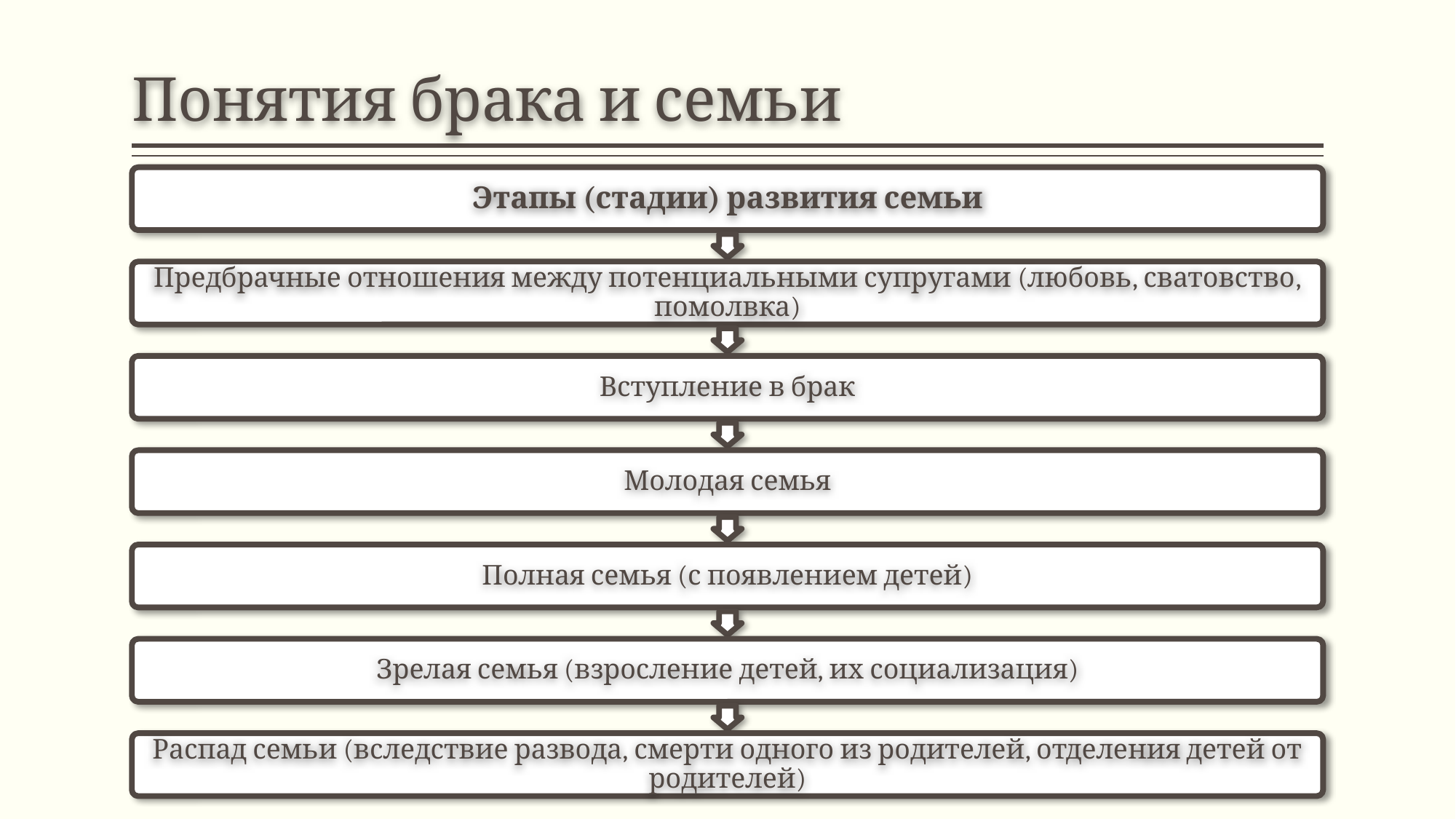

# Понятия брака и семьи

Этапы (стадии) развития семьи

Предбрачные отношения между потенциальными супругами (любовь, сватовство, помолвка)

Вступление в брак

Молодая семья

Полная семья (с появлением детей)

Зрелая семья (взросление детей, их социализация)

Распад семьи (вследствие развода, смерти одного из родителей, отделения детей от родителей)